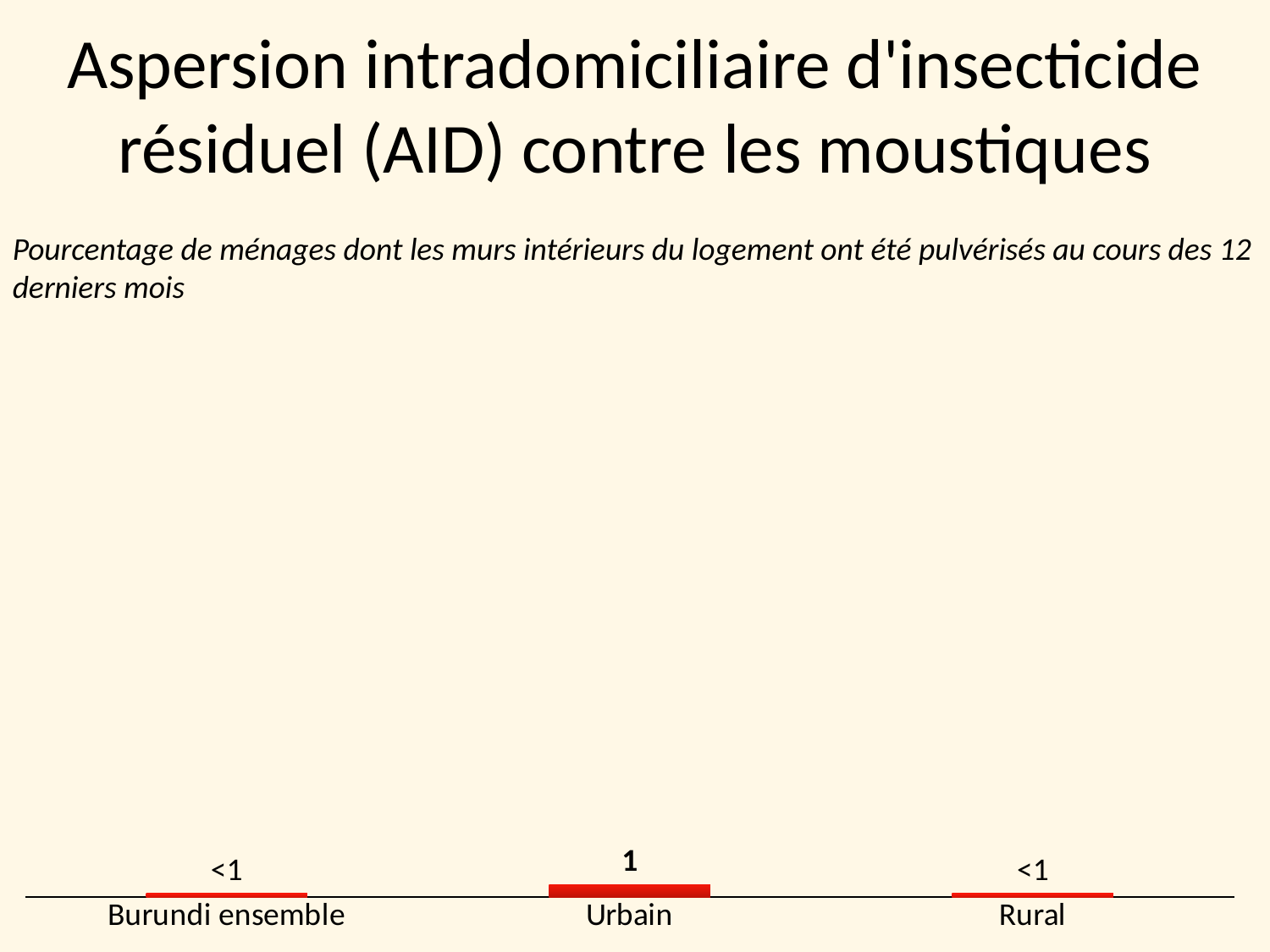

# Aspersion intradomiciliaire d'insecticide résiduel (AID) contre les moustiques
Pourcentage de ménages dont les murs intérieurs du logement ont été pulvérisés au cours des 12 derniers mois

### Chart

| Category | Column1 |
|---|---|
| Burundi ensemble | 0.3 |
| Urbain | 1.0 |
| Rural | 0.3 |